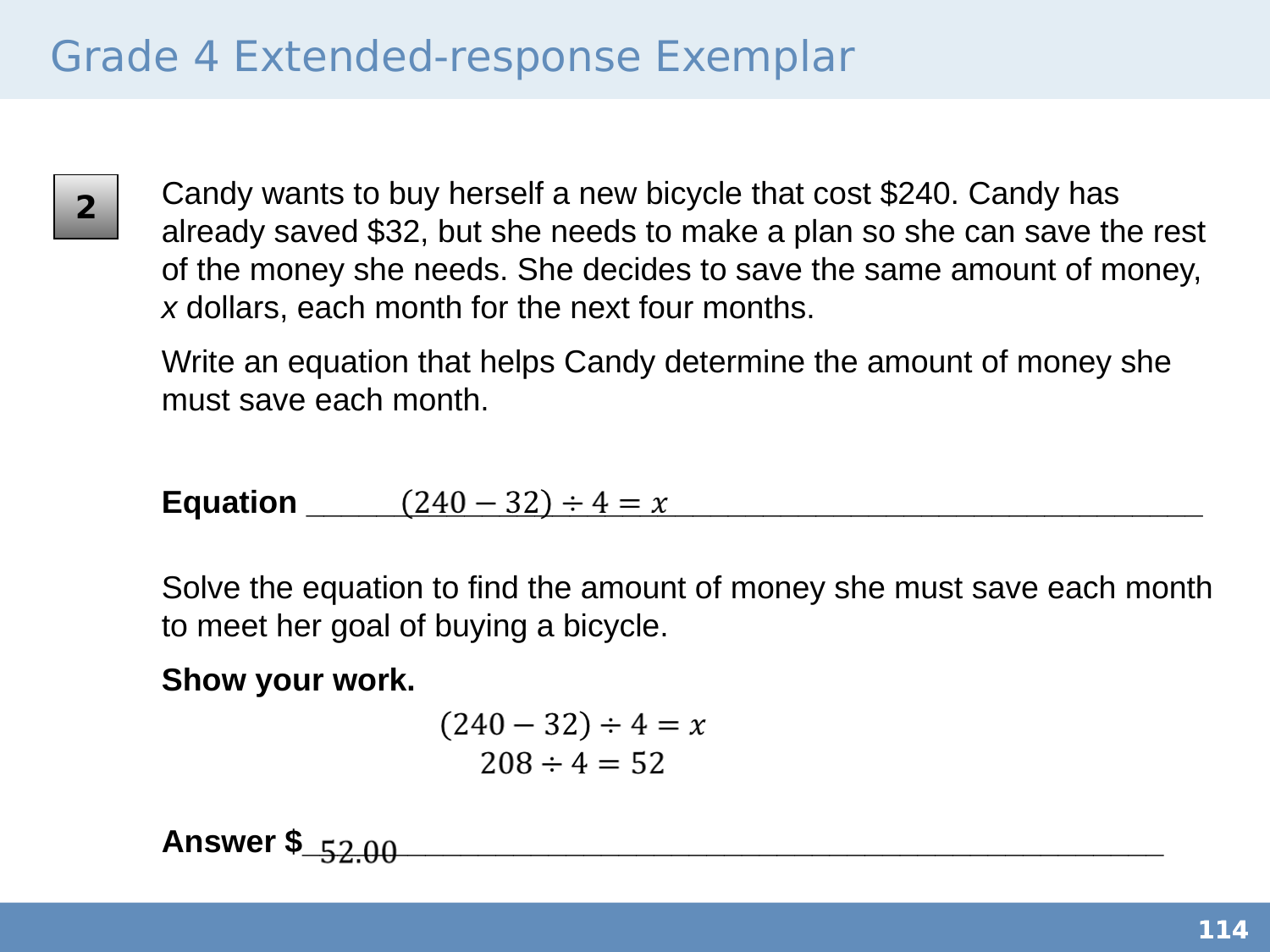

# Grade 4 Extended-response Exemplar
Candy wants to buy herself a new bicycle that cost $240. Candy has already saved $32, but she needs to make a plan so she can save the rest of the money she needs. She decides to save the same amount of money, x dollars, each month for the next four months.
Write an equation that helps Candy determine the amount of money she must save each month.

Equation ___________________________________________________

Solve the equation to find the amount of money she must save each month to meet her goal of buying a bicycle.
Show your work.

Answer $_________________________________________________
2

114